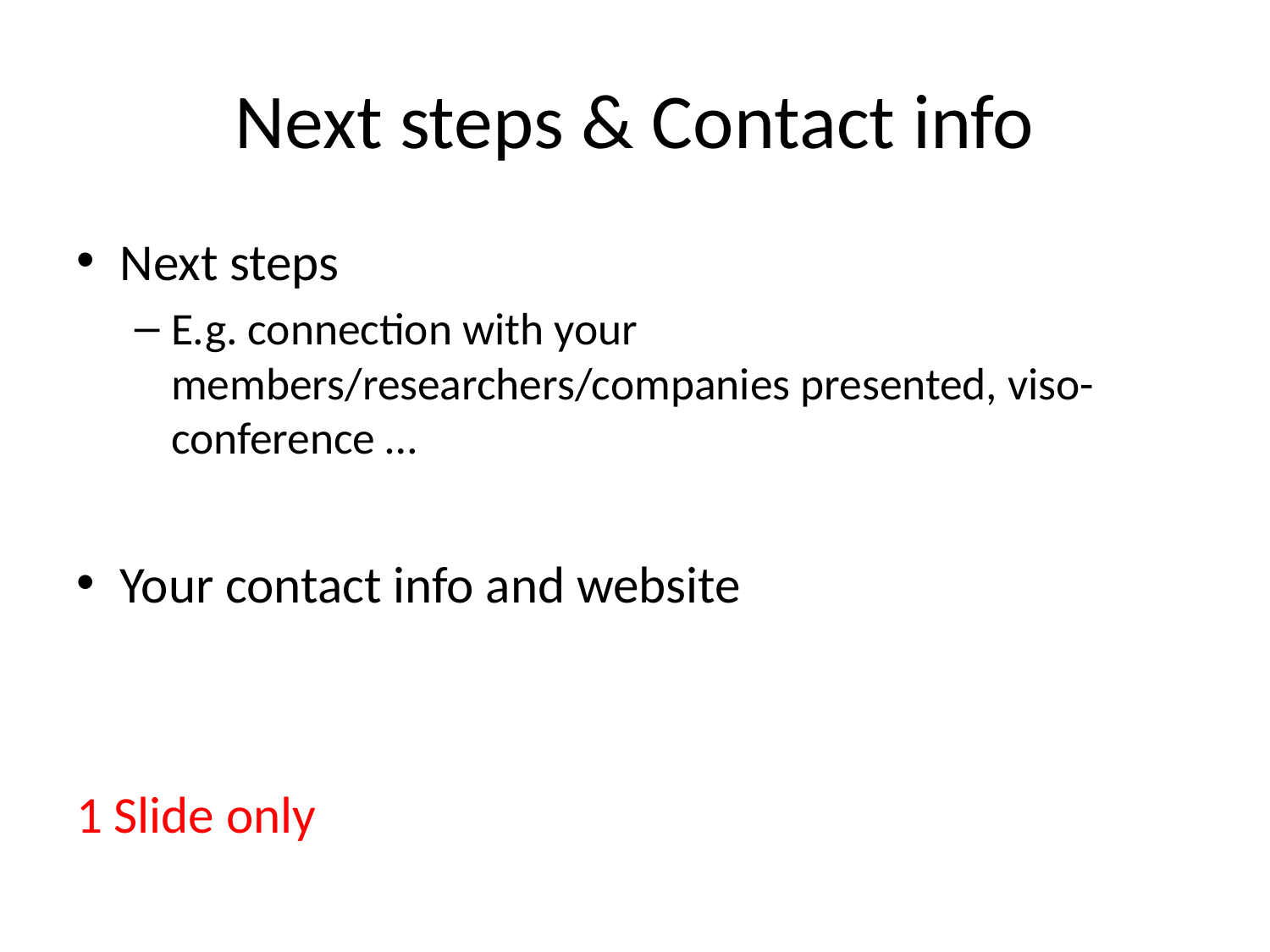

# Next steps & Contact info
Next steps
E.g. connection with your members/researchers/companies presented, viso-conference …

Your contact info and website

1 Slide only